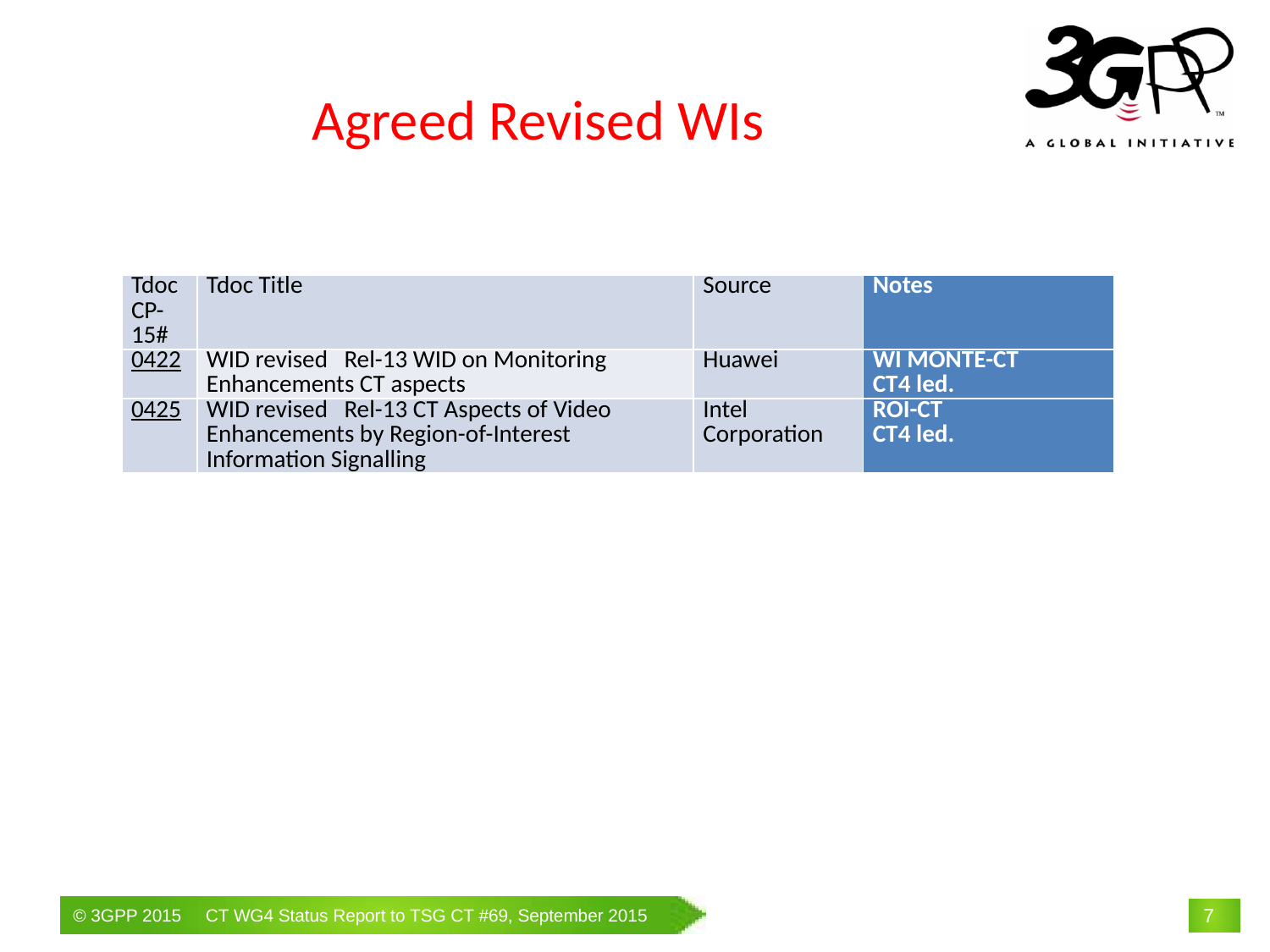

# Agreed Revised WIs

| Tdoc CP-15# | Tdoc Title | Source | Notes |
| --- | --- | --- | --- |
| 0422 | WID revised Rel-13 WID on Monitoring Enhancements CT aspects | Huawei | WI MONTE-CT CT4 led. |
| 0425 | WID revised Rel-13 CT Aspects of Video Enhancements by Region-of-Interest Information Signalling | Intel Corporation | ROI-CT CT4 led. |